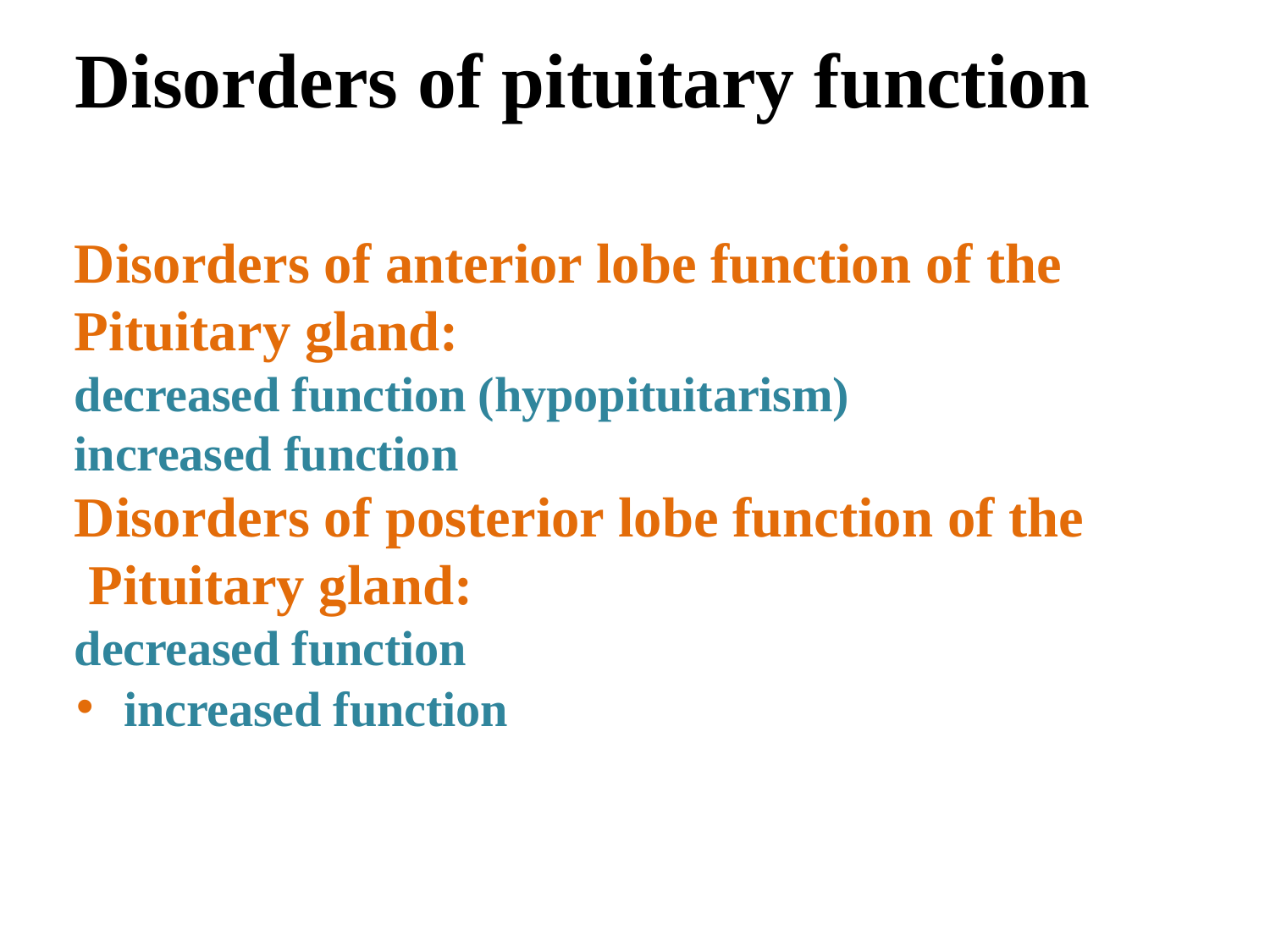

# Disorders of pituitary function

Disorders of anterior lobe function of the Pituitary gland:
decreased function (hypopituitarism)
increased function
Disorders of posterior lobe function of the  Pituitary gland:
decreased function
increased function